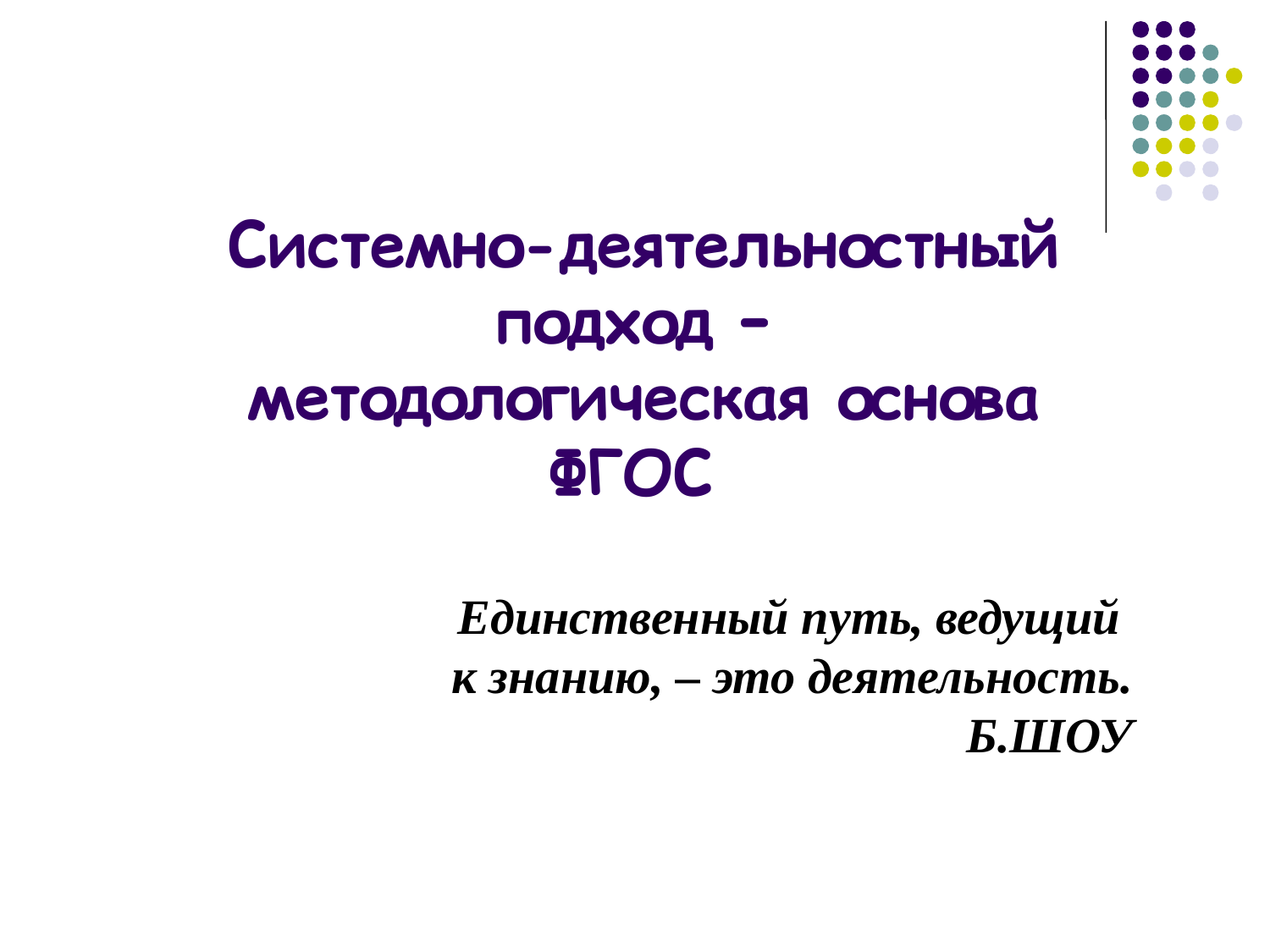

Системно-деятельностный подход –
методологическая основа ФГОС

Единственный путь, ведущий
к знанию, – это деятельность.
Б.ШОУ